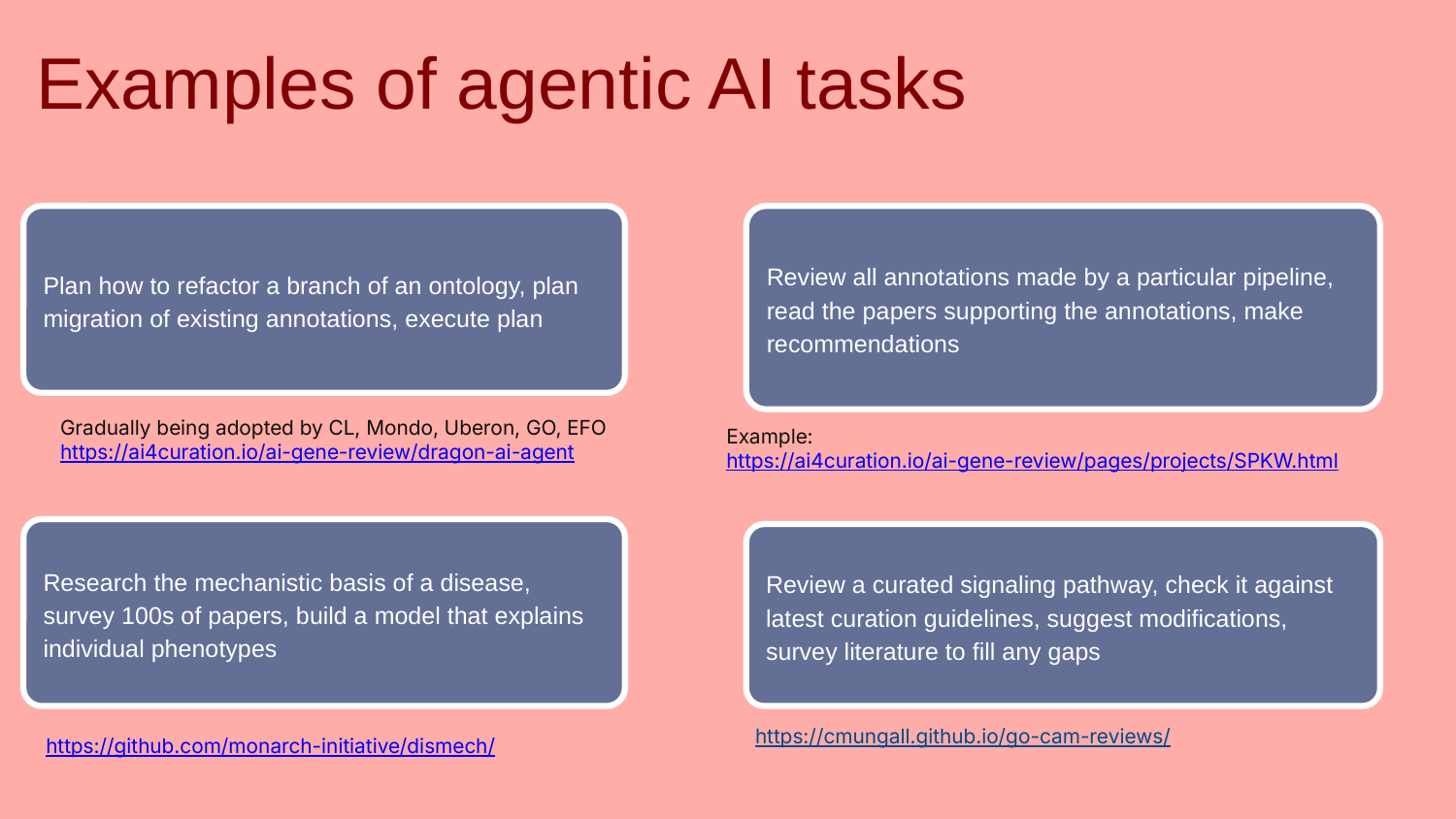

# Examples of agentic AI tasks
Plan how to refactor a branch of an ontology, plan migration of existing annotations, execute plan
Review all annotations made by a particular pipeline, read the papers supporting the annotations, make recommendations
Gradually being adopted by CL, Mondo, Uberon, GO, EFO
https://ai4curation.io/ai-gene-review/dragon-ai-agent

Example: https://ai4curation.io/ai-gene-review/pages/projects/SPKW.html
Research the mechanistic basis of a disease, survey 100s of papers, build a model that explains individual phenotypes
Review a curated signaling pathway, check it against latest curation guidelines, suggest modifications, survey literature to fill any gaps
https://cmungall.github.io/go-cam-reviews/
https://github.com/monarch-initiative/dismech/